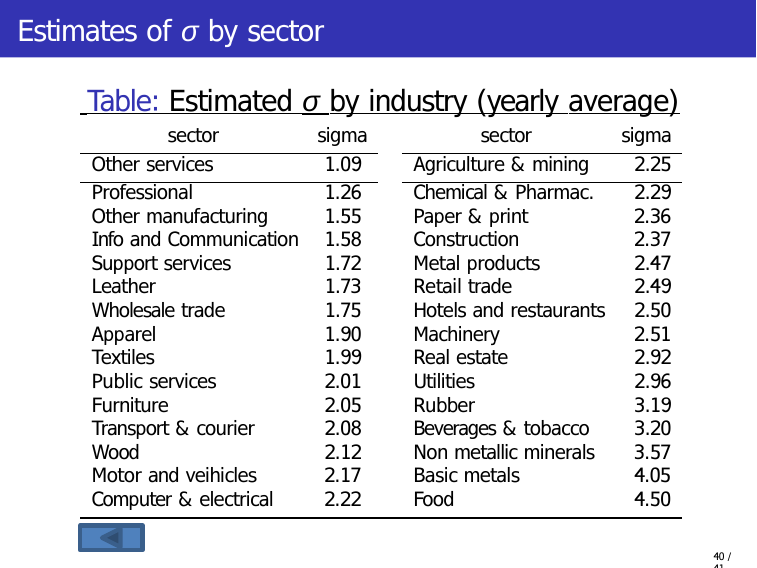

Estimates of σ by sector

 Table: Estimated σ by industry (yearly average)
| sector | sigma |  | sector | sigma |
| --- | --- | --- | --- | --- |
| Other services | 1.09 |  | Agriculture & mining | 2.25 |
| Professional | 1.26 |  | Chemical & Pharmac. | 2.29 |
| Other manufacturing | 1.55 |  | Paper & print | 2.36 |
| Info and Communication | 1.58 |  | Construction | 2.37 |
| Support services | 1.72 |  | Metal products | 2.47 |
| Leather | 1.73 |  | Retail trade | 2.49 |
| Wholesale trade | 1.75 |  | Hotels and restaurants | 2.50 |
| Apparel | 1.90 |  | Machinery | 2.51 |
| Textiles | 1.99 |  | Real estate | 2.92 |
| Public services | 2.01 |  | Utilities | 2.96 |
| Furniture | 2.05 |  | Rubber | 3.19 |
| Transport & courier | 2.08 |  | Beverages & tobacco | 3.20 |
| Wood | 2.12 |  | Non metallic minerals | 3.57 |
| Motor and veihicles | 2.17 |  | Basic metals | 4.05 |
| Computer & electrical | 2.22 |  | Food | 4.50 |

40 / 41